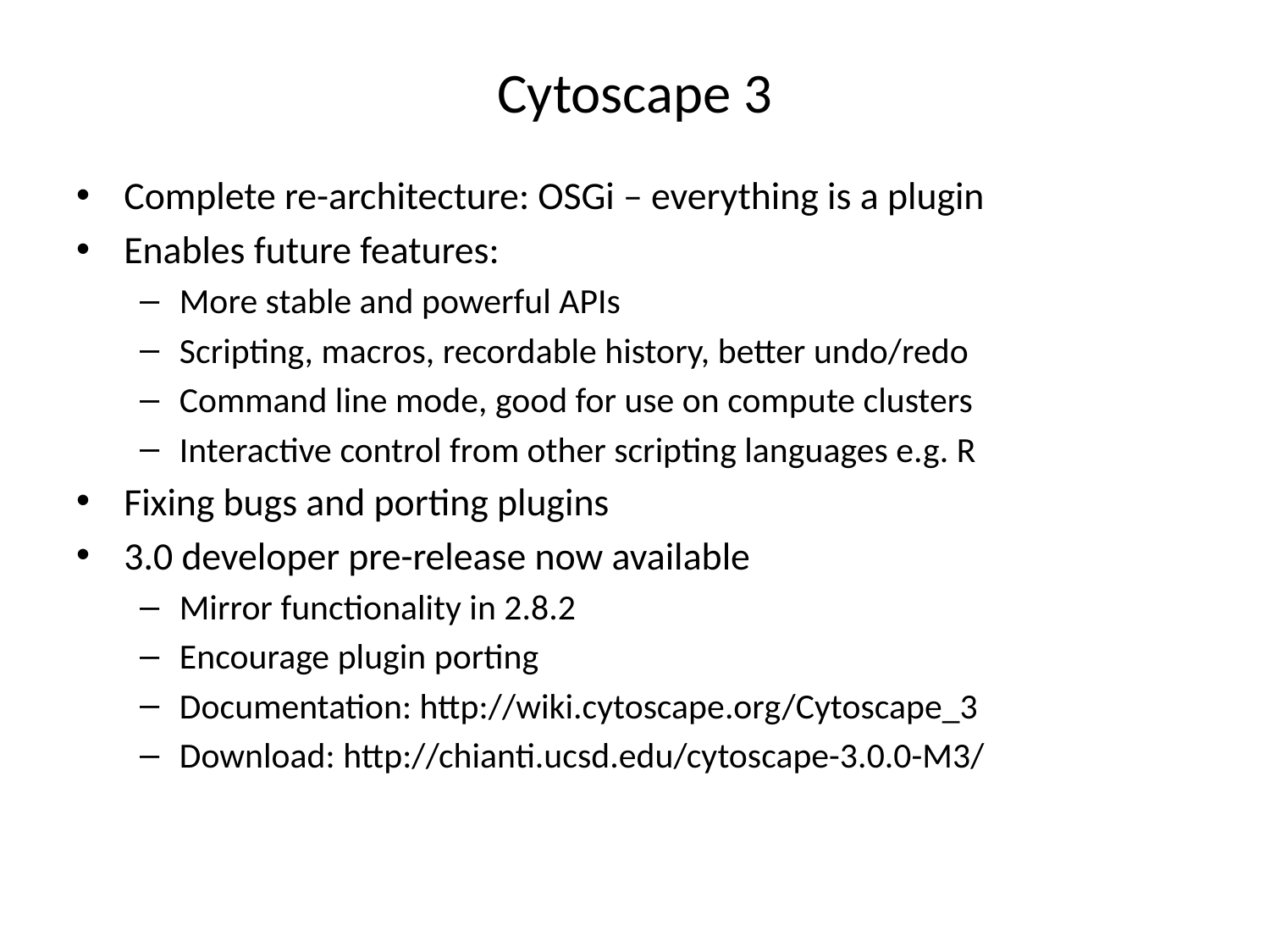

# Cytoscape 3
Complete re-architecture: OSGi – everything is a plugin
Enables future features:
More stable and powerful APIs
Scripting, macros, recordable history, better undo/redo
Command line mode, good for use on compute clusters
Interactive control from other scripting languages e.g. R
Fixing bugs and porting plugins
3.0 developer pre-release now available
Mirror functionality in 2.8.2
Encourage plugin porting
Documentation: http://wiki.cytoscape.org/Cytoscape_3
Download: http://chianti.ucsd.edu/cytoscape-3.0.0-M3/